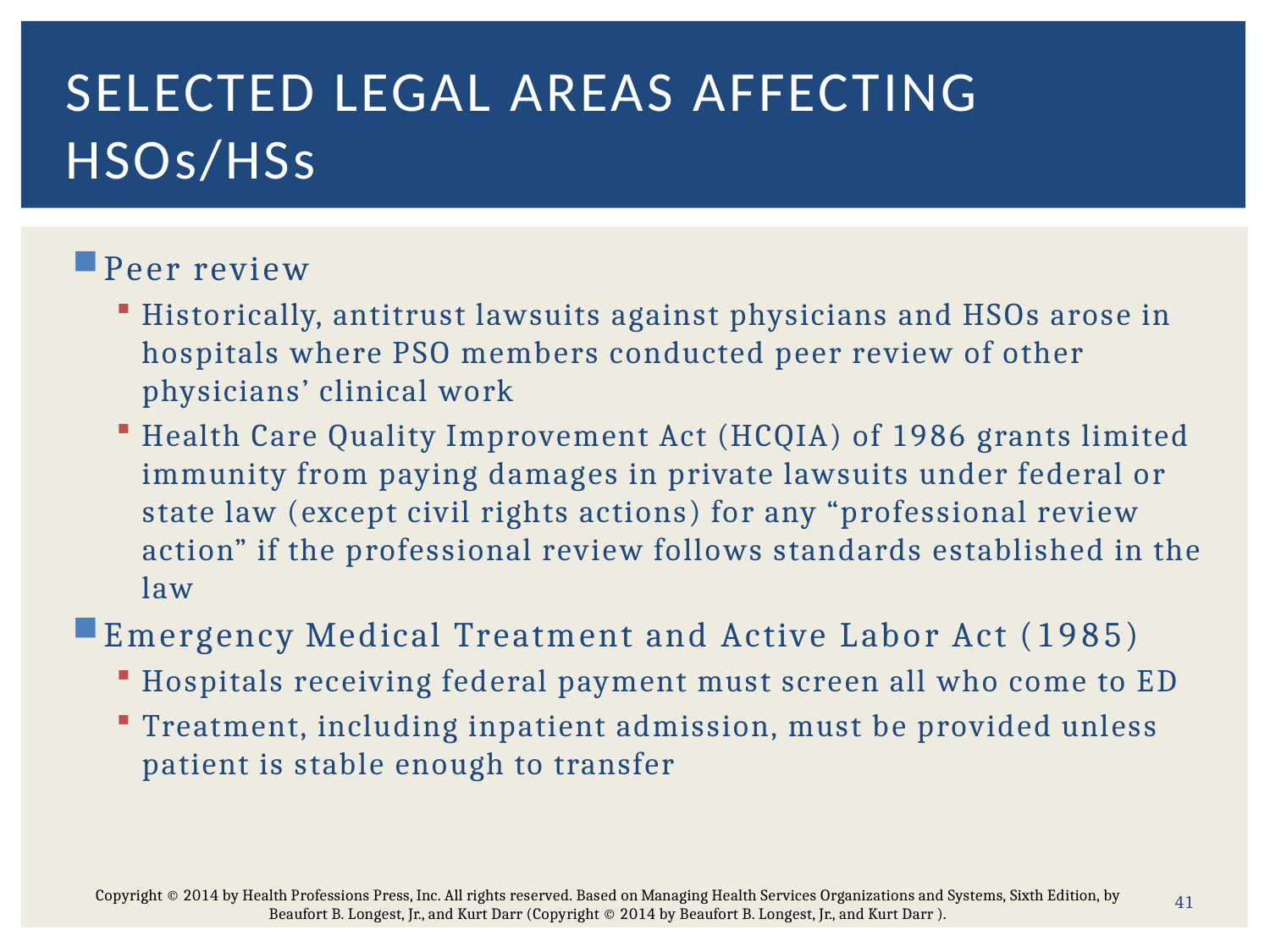

# Selected Legal Areas Affecting HSOs/HSs
Peer review
Historically, antitrust lawsuits against physicians and HSOs arose in hospitals where PSO members conducted peer review of other physicians’ clinical work
Health Care Quality Improvement Act (HCQIA) of 1986 grants limited immunity from paying damages in private lawsuits under federal or state law (except civil rights actions) for any “professional review action” if the professional review follows standards established in the law
Emergency Medical Treatment and Active Labor Act (1985)
Hospitals receiving federal payment must screen all who come to ED
Treatment, including inpatient admission, must be provided unless patient is stable enough to transfer

41